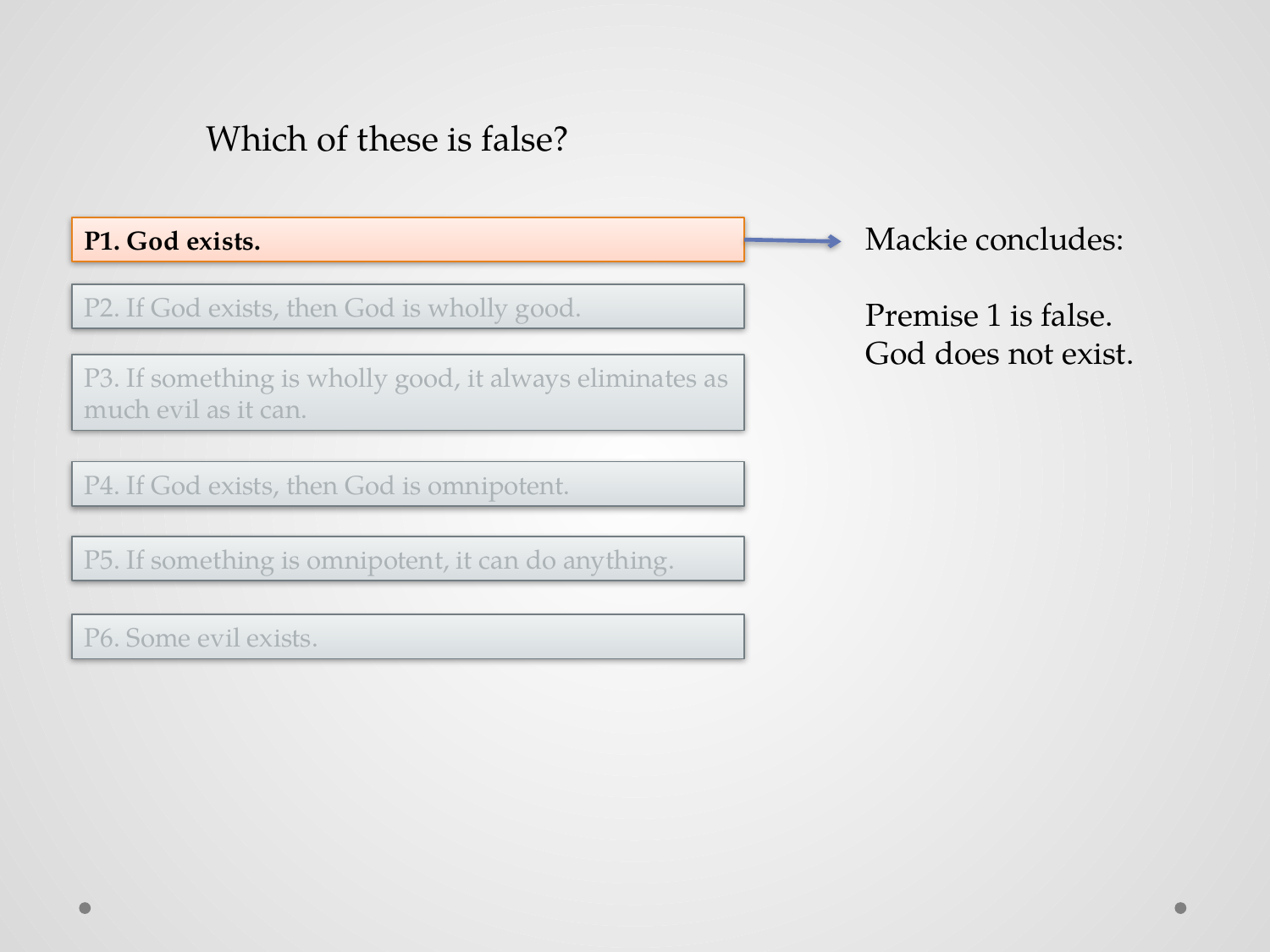

Which of these is false?
Mackie concludes:

Premise 1 is false.
God does not exist.
P1. God exists.
P2. If God exists, then God is wholly good.
P3. If something is wholly good, it always eliminates as much evil as it can.
P4. If God exists, then God is omnipotent.
P5. If something is omnipotent, it can do anything.
P6. Some evil exists.